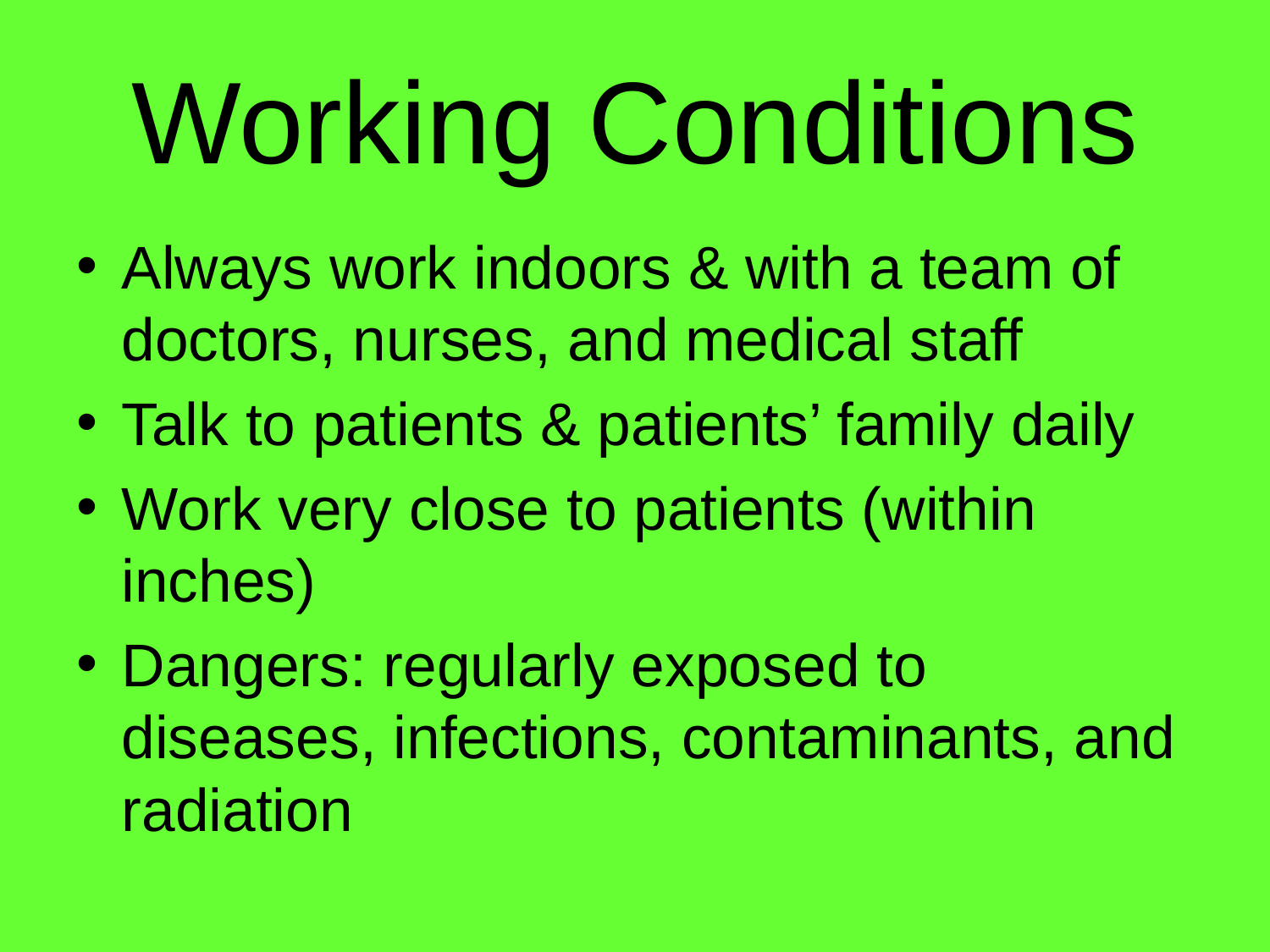

# Working Conditions
Always work indoors & with a team of doctors, nurses, and medical staff
Talk to patients & patients’ family daily
Work very close to patients (within inches)
Dangers: regularly exposed to diseases, infections, contaminants, and radiation